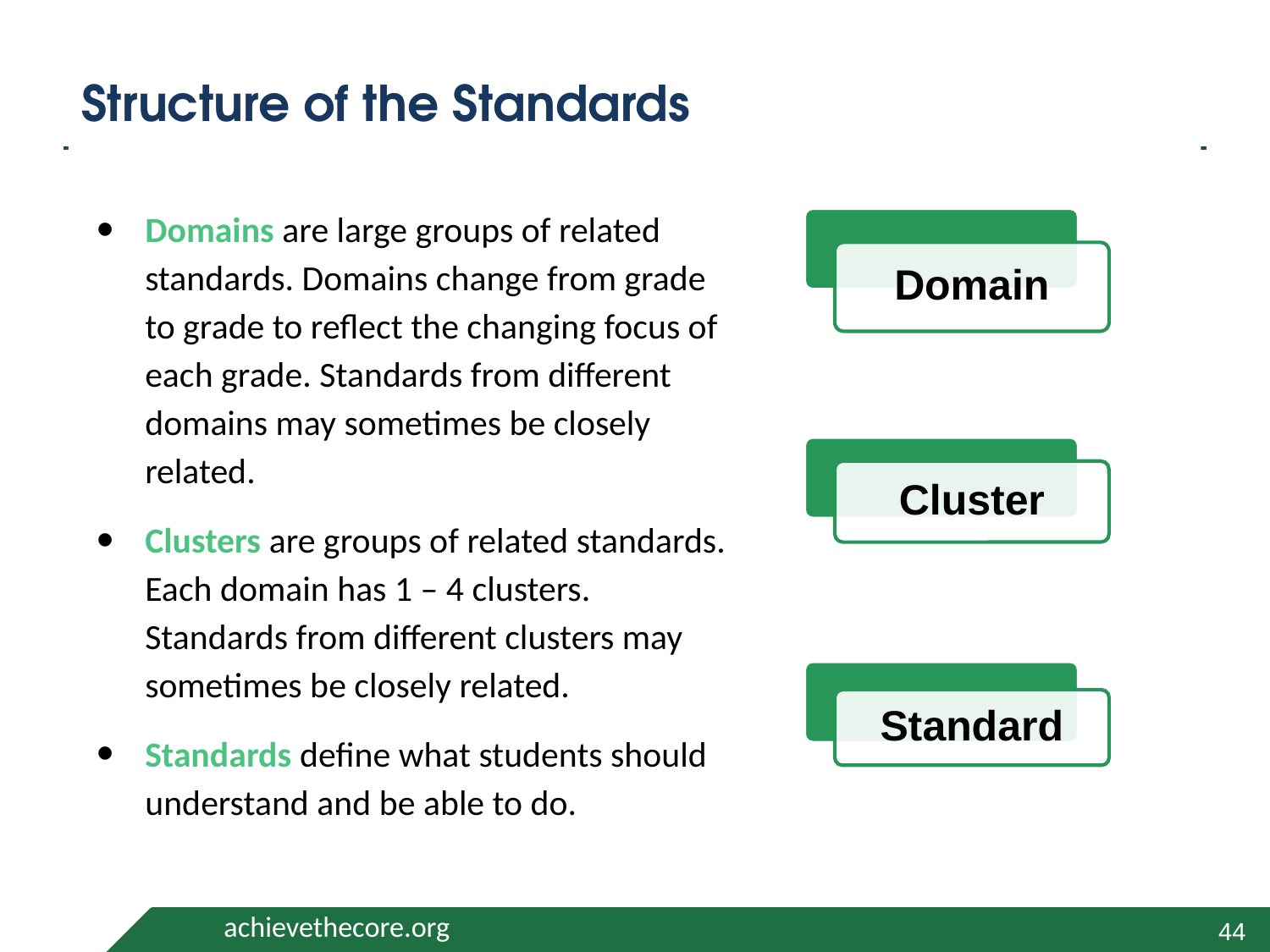

# Structure of the Standards
Domains are large groups of related standards. Domains change from grade to grade to reflect the changing focus of each grade. Standards from different domains may sometimes be closely related.
Clusters are groups of related standards. Each domain has 1 – 4 clusters. Standards from different clusters may sometimes be closely related.
Standards define what students should understand and be able to do.

Domain

Cluster

Standard
44